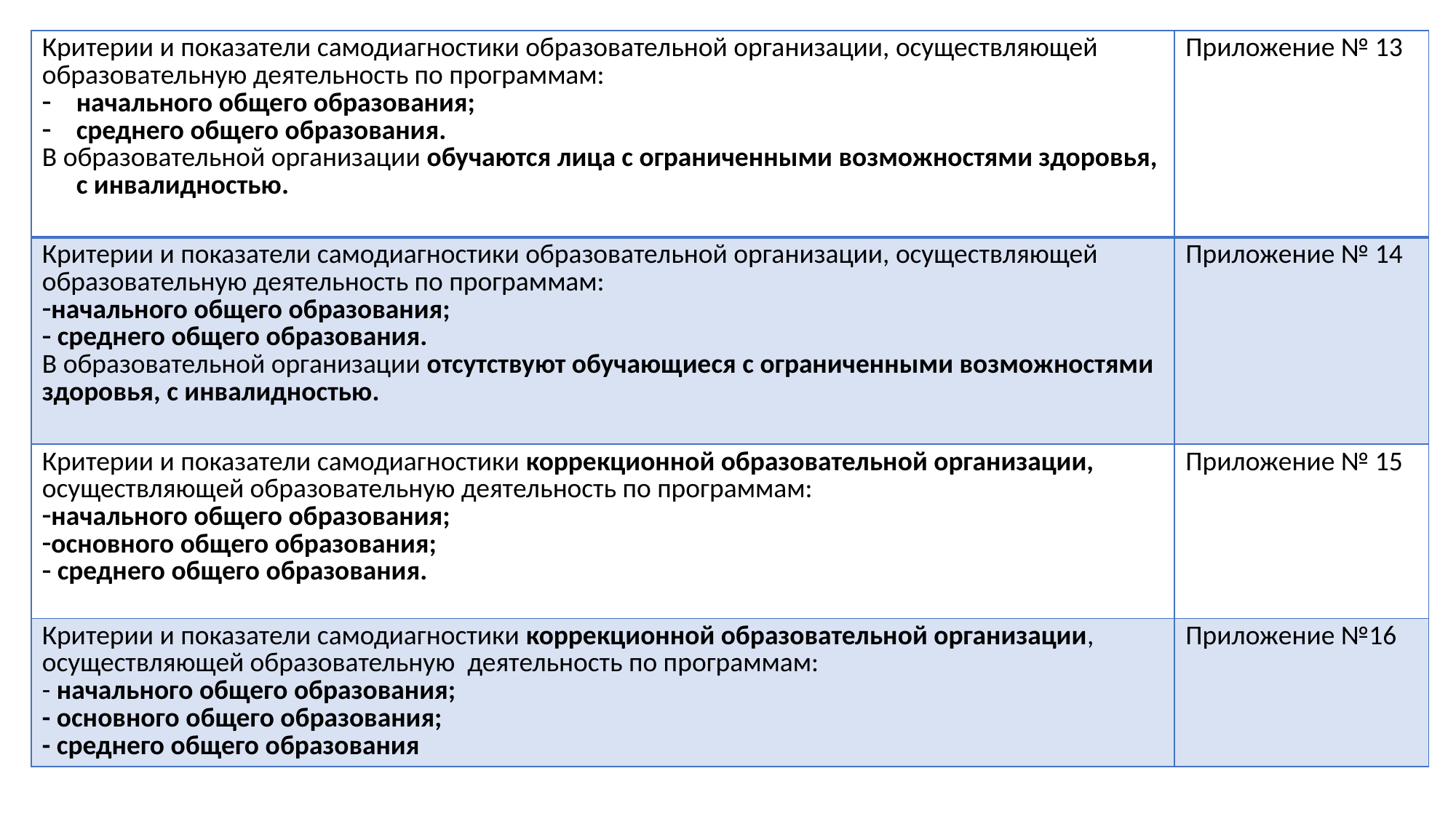

| Критерии и показатели самодиагностики образовательной организации, осуществляющей образовательную деятельность по программам: начального общего образования; среднего общего образования. В образовательной организации обучаются лица с ограниченными возможностями здоровья, с инвалидностью. | Приложение № 13 |
| --- | --- |
| Критерии и показатели самодиагностики образовательной организации, осуществляющей образовательную деятельность по программам: начального общего образования; среднего общего образования. В образовательной организации отсутствуют обучающиеся с ограниченными возможностями здоровья, с инвалидностью. | Приложение № 14 |
| Критерии и показатели самодиагностики коррекционной образовательной организации, осуществляющей образовательную деятельность по программам: начального общего образования; основного общего образования; среднего общего образования. | Приложение № 15 |
| Критерии и показатели самодиагностики коррекционной образовательной организации, осуществляющей образовательную деятельность по программам: - начального общего образования; - основного общего образования; - среднего общего образования | Приложение №16 |